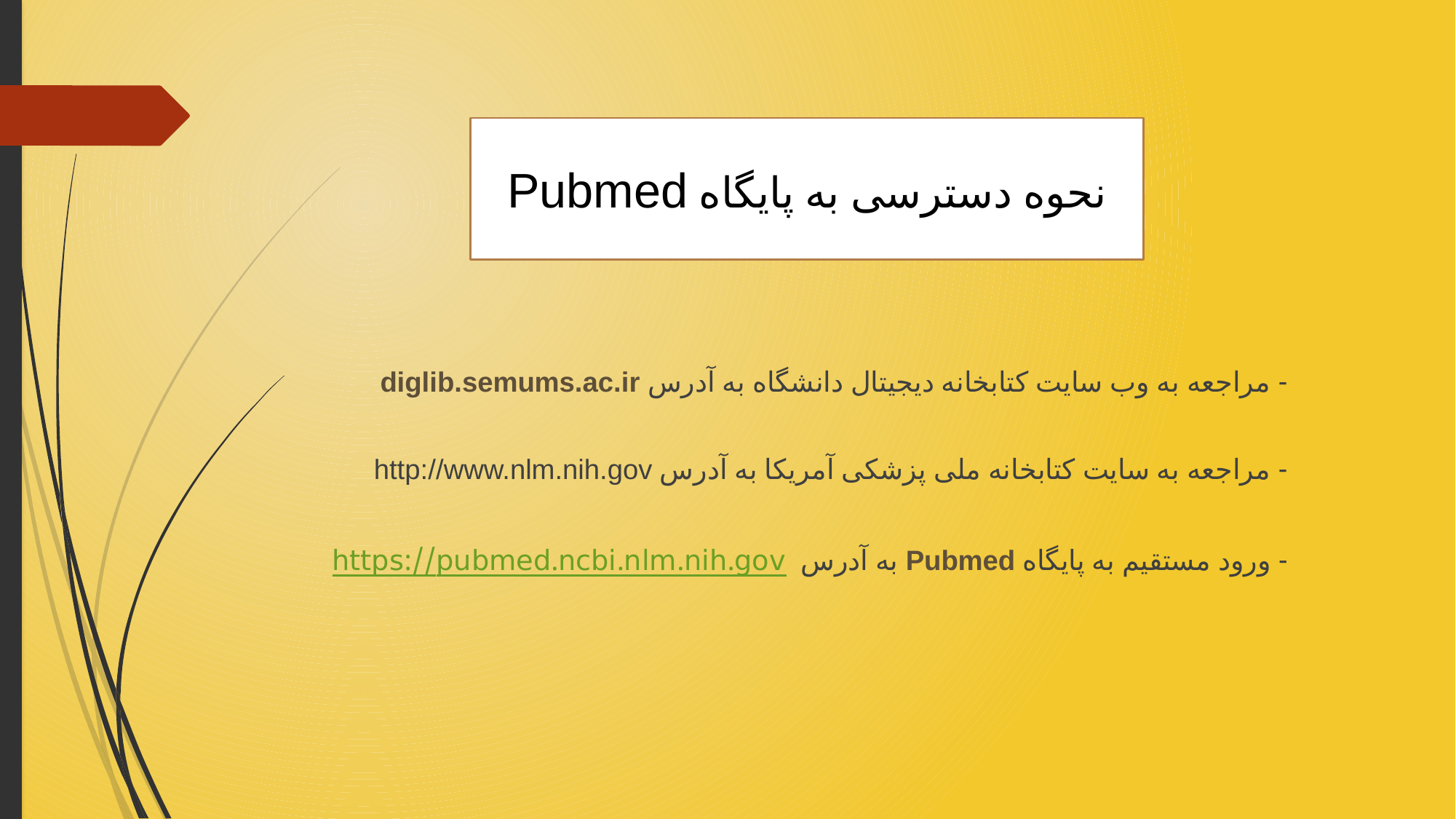

نحوه دسترسی به پایگاه Pubmed
- مراجعه به وب سایت کتابخانه دیجیتال دانشگاه به آدرس diglib.semums.ac.ir
- مراجعه به سایت کتابخانه ملی پزشکی آمریکا به آدرس http://www.nlm.nih.gov
- ورود مستقیم به پایگاه Pubmed به آدرس  https://pubmed.ncbi.nlm.nih.gov